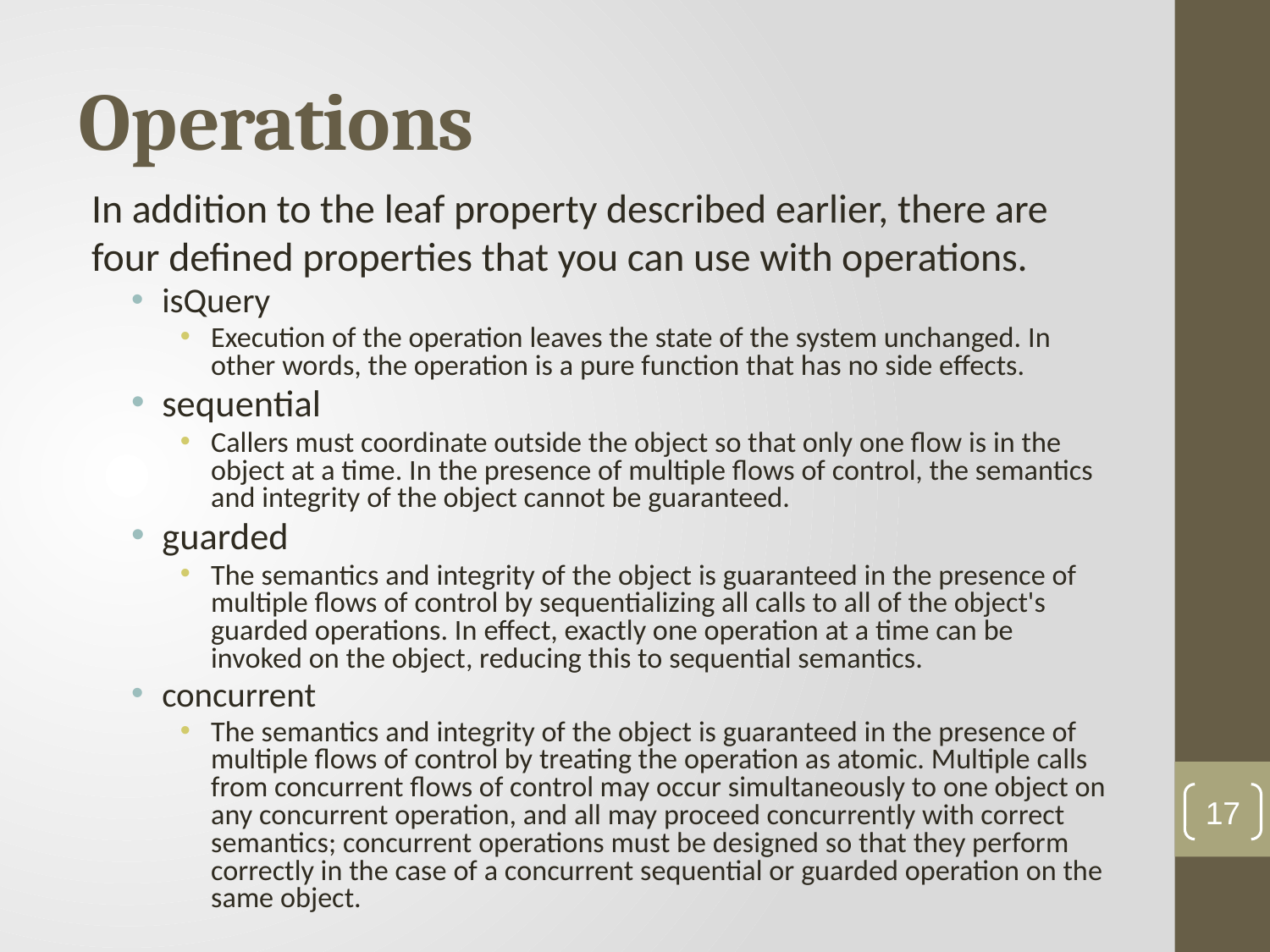

# Operations
In addition to the leaf property described earlier, there are four defined properties that you can use with operations.
isQuery
Execution of the operation leaves the state of the system unchanged. In other words, the operation is a pure function that has no side effects.
sequential
Callers must coordinate outside the object so that only one flow is in the object at a time. In the presence of multiple flows of control, the semantics and integrity of the object cannot be guaranteed.
guarded
The semantics and integrity of the object is guaranteed in the presence of multiple flows of control by sequentializing all calls to all of the object's guarded operations. In effect, exactly one operation at a time can be invoked on the object, reducing this to sequential semantics.
concurrent
The semantics and integrity of the object is guaranteed in the presence of multiple flows of control by treating the operation as atomic. Multiple calls from concurrent flows of control may occur simultaneously to one object on any concurrent operation, and all may proceed concurrently with correct semantics; concurrent operations must be designed so that they perform correctly in the case of a concurrent sequential or guarded operation on the same object.
17